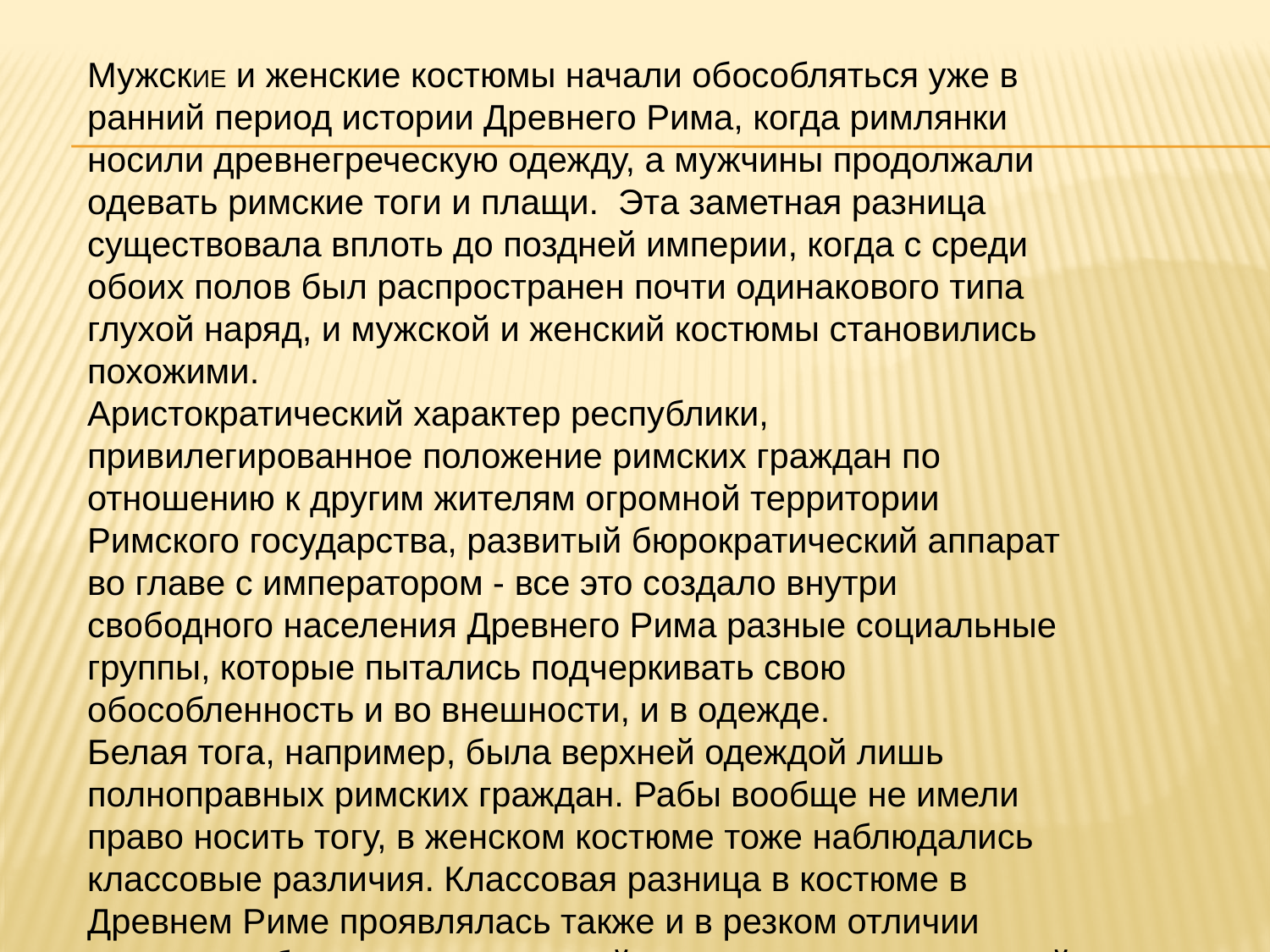

МужскИЕ и женские костюмы начали обособляться уже в ранний период истории Древнего Рима, когда римлянки носили древнегреческую одежду, а мужчины продолжали одевать римские тоги и плащи.  Эта заметная разница существовала вплоть до поздней империи, когда с среди обоих полов был распространен почти одинакового типа глухой наряд, и мужской и женский костюмы становились похожими.
Аристократический характер республики, привилегированное положение римских граждан по отношению к другим жителям огромной территории Римского государства, развитый бюрократический аппарат во главе с императором - все это создало внутри свободного населения Древнего Рима разные социальные группы, которые пытались подчеркивать свою обособленность и во внешности, и в одежде.
Белая тога, например, была верхней одеждой лишь полноправных римских граждан. Рабы вообще не имели право носить тогу, в женском костюме тоже наблюдались классовые различия. Классовая разница в костюме в Древнем Риме проявлялась также и в резком отличии качества и богатства однотипной одежды у представителей знати римского общества и у всего другого населения.